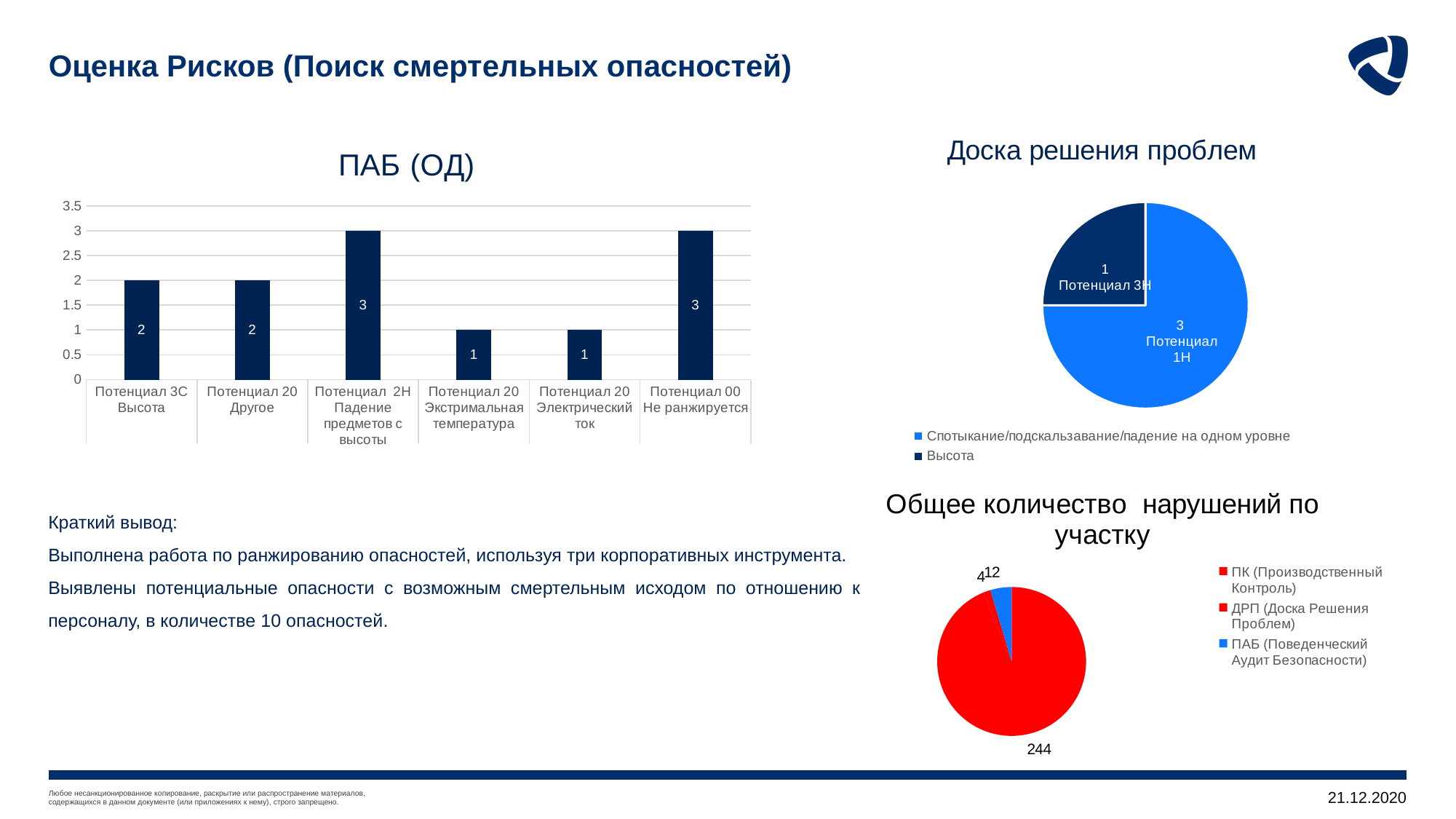

# Оценка Рисков (Поиск смертельных опасностей)

### Chart: Доска решения проблем

| Category |  |
|---|---|
| Спотыкание/подскальзавание/падение на одном уровне | 3.0 |
| Высота | 1.0 |

### Chart: ПАБ (ОД)

| Category |  |
|---|---|
| Потенциал 3С | 2.0 |
| Потенциал 20 | 2.0 |
| Потенциал  2Н | 3.0 |
| Потенциал 20 | 1.0 |
| Потенциал 20 | 1.0 |
| Потенциал 00 | 3.0 |

### Chart: Общее количество  нарушений по участку

| Category |  |  |
|---|---|---|
| ПК (Производственный Контроль) | 244.0 | 244.0 |
| ДРП (Доска Решения Проблем) | 4.0 | 4.0 |
| ПАБ (Поведенческий Аудит Безопасности) | 12.0 | 12.0 |
Краткий вывод:
Выполнена работа по ранжированию опасностей, используя три корпоративных инструмента.
Выявлены потенциальные опасности с возможным смертельным исходом по отношению к персоналу, в количестве 10 опасностей.

21.12.2020